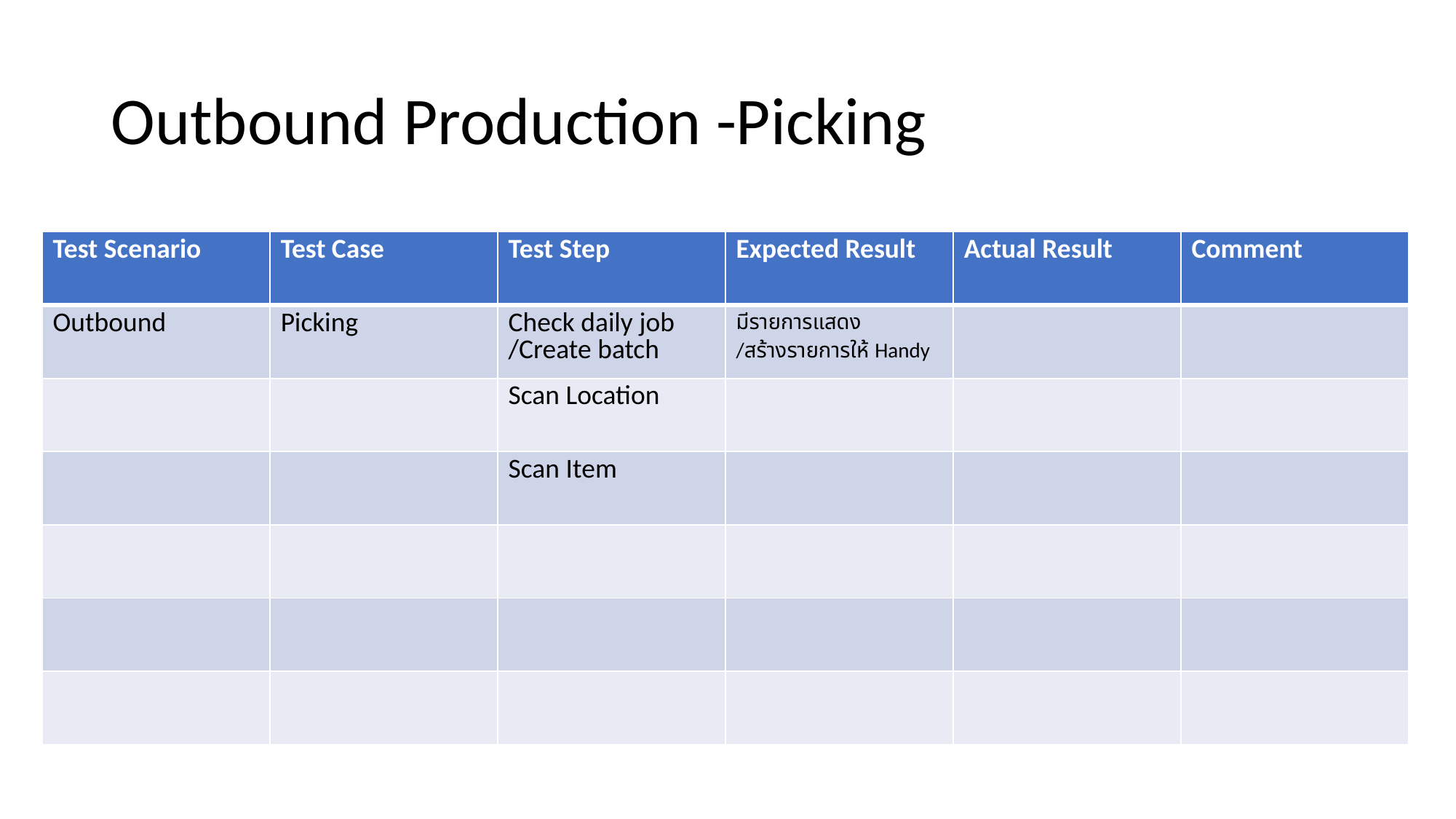

# Outbound Production -Picking
| Test Scenario | Test Case | Test Step | Expected Result | Actual Result | Comment |
| --- | --- | --- | --- | --- | --- |
| Outbound | Picking | Check daily job /Create batch | มีรายการแสดง /สร้างรายการให้ Handy |  |  |
|  |  | Scan Location |  |  |  |
|  |  | Scan Item |  |  |  |
|  |  |  |  |  |  |
|  |  |  |  |  |  |
|  |  |  |  |  |  |